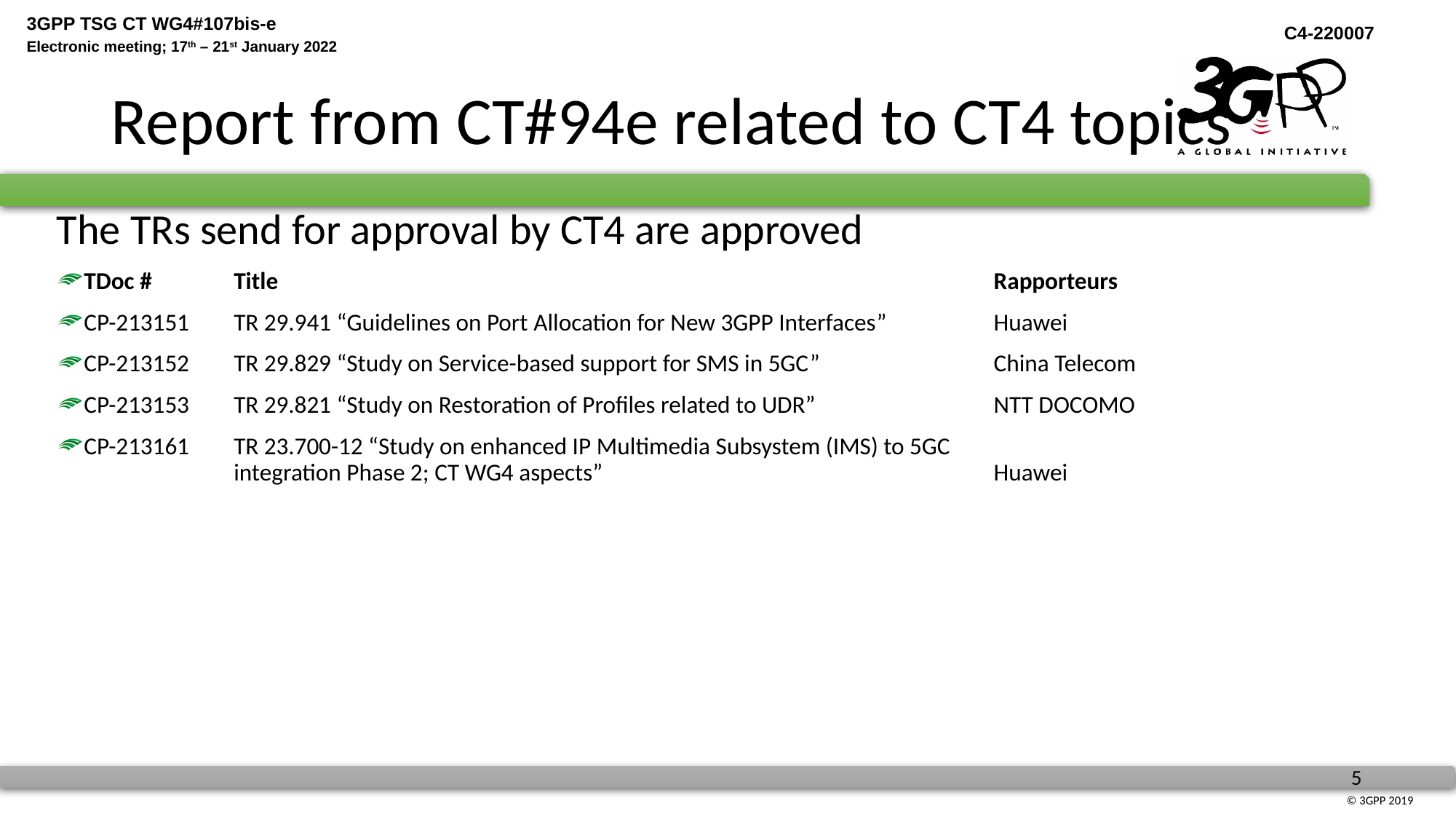

# Report from CT#94e related to CT4 topics
The TRs send for approval by CT4 are approved
TDoc #	Title 	Rapporteurs
CP-213151	TR 29.941 “Guidelines on Port Allocation for New 3GPP Interfaces”	Huawei
CP-213152	TR 29.829 “Study on Service-based support for SMS in 5GC”	China Telecom
CP-213153	TR 29.821 “Study on Restoration of Profiles related to UDR”	NTT DOCOMO
CP-213161	TR 23.700-12 “Study on enhanced IP Multimedia Subsystem (IMS) to 5GC
 	integration Phase 2; CT WG4 aspects”	Huawei